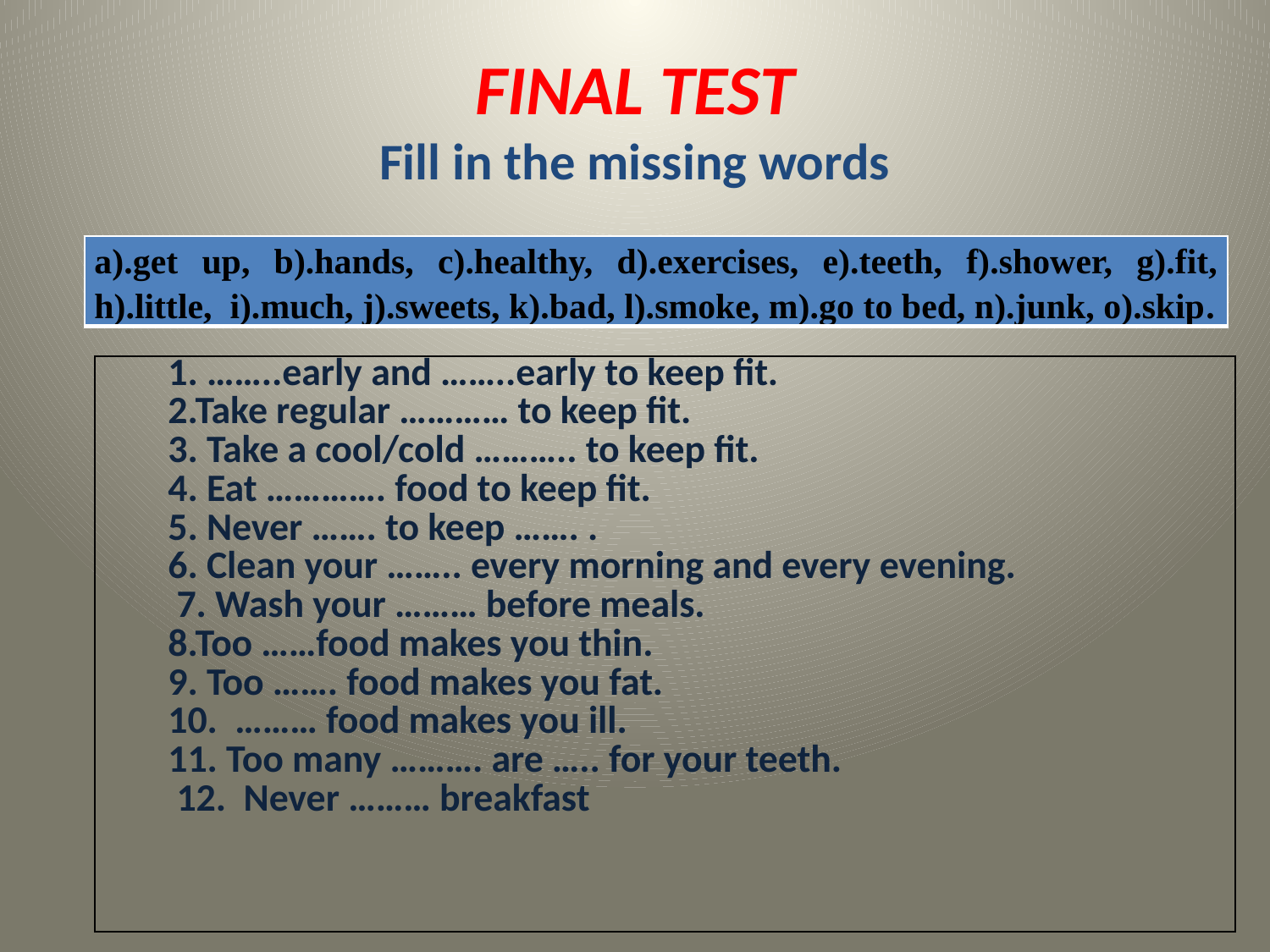

# FINAL TEST Fill in the missing words
| a).get up, b).hands, c).healthy, d).exercises, e).teeth, f).shower, g).fit, h).little, i).much, j).sweets, k).bad, l).smoke, m).go to bed, n).junk, o).skip. |
| --- |
| 1. ……..early and ……..early to keep fit. 2.Take regular ………… to keep fit. 3. Take a cool/cold ……….. to keep fit. 4. Eat …………. food to keep fit.  5. Never ……. to keep ……. . 6. Clean your …….. every morning and every evening. 7. Wash your ……… before meals. 8.Too ……food makes you thin. 9. Too ……. food makes you fat. 10. ……… food makes you ill. 11. Too many ………. are ….. for your teeth. 12. Never ……… breakfast |
| --- |